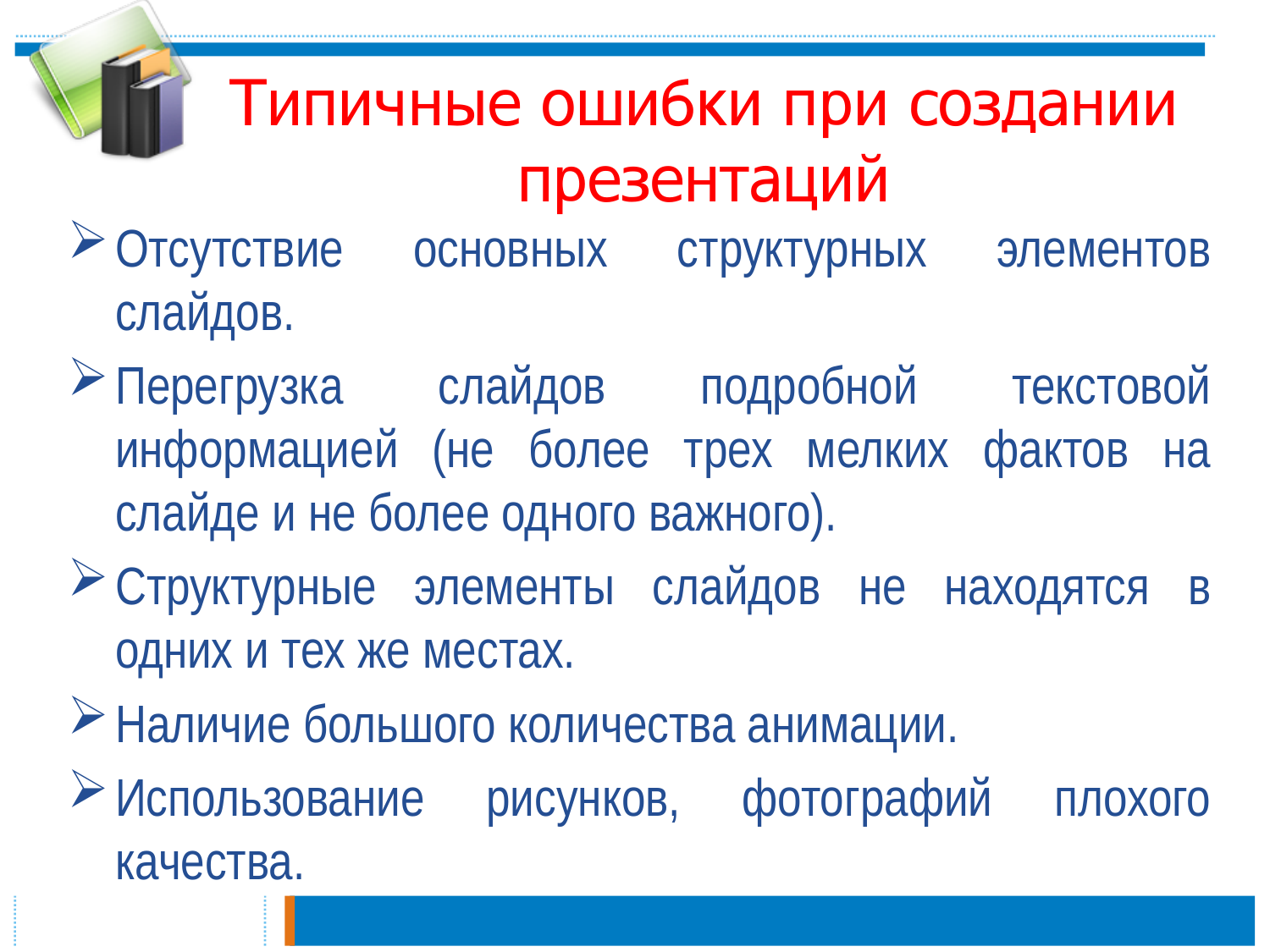

# Типичные ошибки при создании презентаций
Отсутствие основных структурных элементов слайдов.
Перегрузка слайдов подробной текстовой информацией (не более трех мелких фактов на слайде и не более одного важного).
Структурные элементы слайдов не находятся в одних и тех же местах.
Наличие большого количества анимации.
Использование рисунков, фотографий плохого качества.